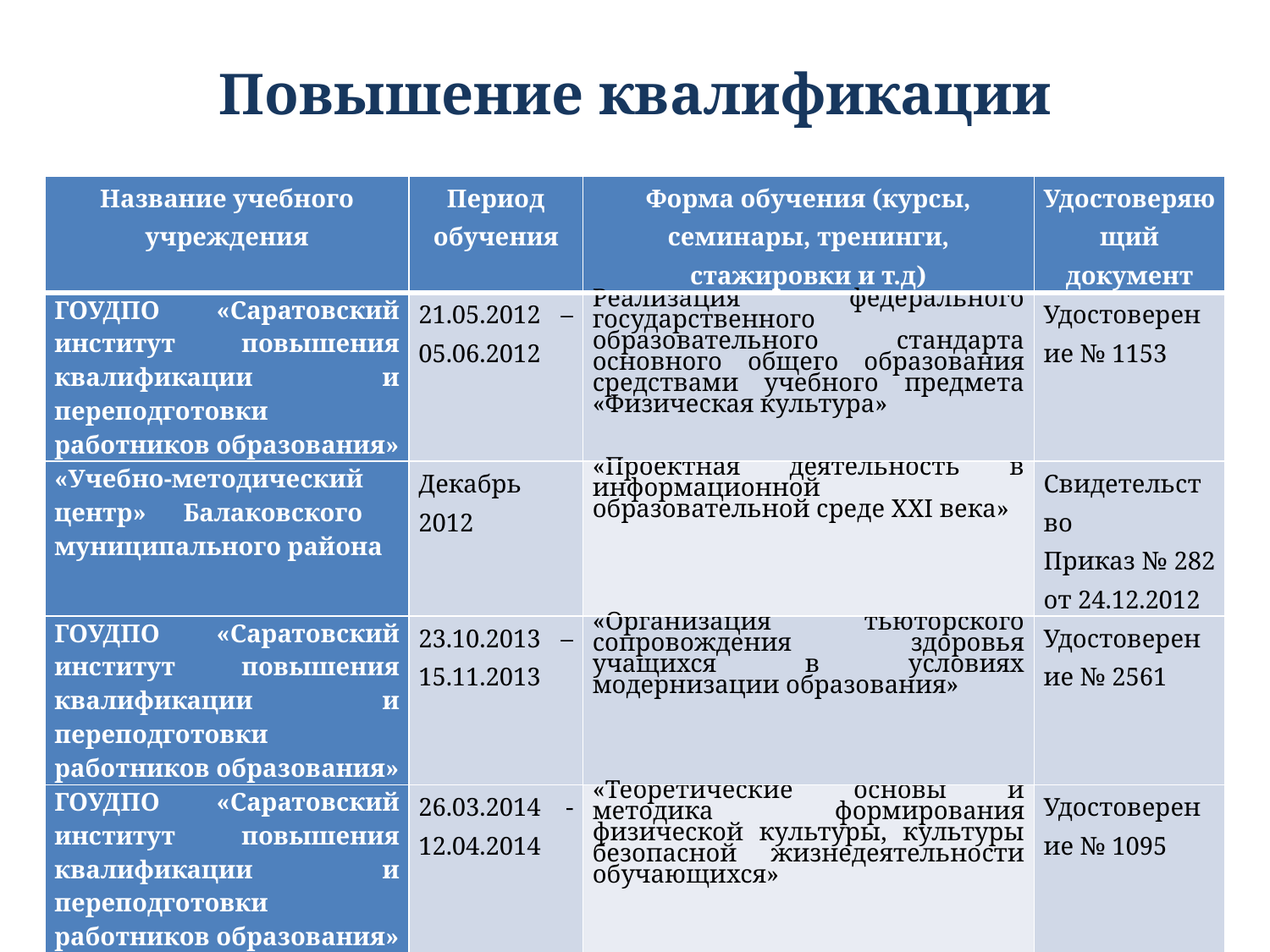

# Повышение квалификации
| Название учебного учреждения | Период обучения | Форма обучения (курсы, семинары, тренинги, стажировки и т.д) | Удостоверяющий документ |
| --- | --- | --- | --- |
| ГОУДПО «Саратовский институт повышения квалификации и переподготовки работников образования» | 21.05.2012 – 05.06.2012 | Реализация федерального государственного образовательного стандарта основного общего образования средствами учебного предмета «Физическая культура» | Удостоверение № 1153 |
| «Учебно-методический центр» Балаковского муниципального района | Декабрь 2012 | «Проектная деятельность в информационной образовательной среде XXI века» | Свидетельство Приказ № 282 от 24.12.2012 |
| ГОУДПО «Саратовский институт повышения квалификации и переподготовки работников образования» | 23.10.2013 – 15.11.2013 | «Организация тьюторского сопровождения здоровья учащихся в условиях модернизации образования» | Удостоверение № 2561 |
| ГОУДПО «Саратовский институт повышения квалификации и переподготовки работников образования» | 26.03.2014 -12.04.2014 | «Теоретические основы и методика формирования физической культуры, культуры безопасной жизнедеятельности обучающихся» | Удостоверение № 1095 |